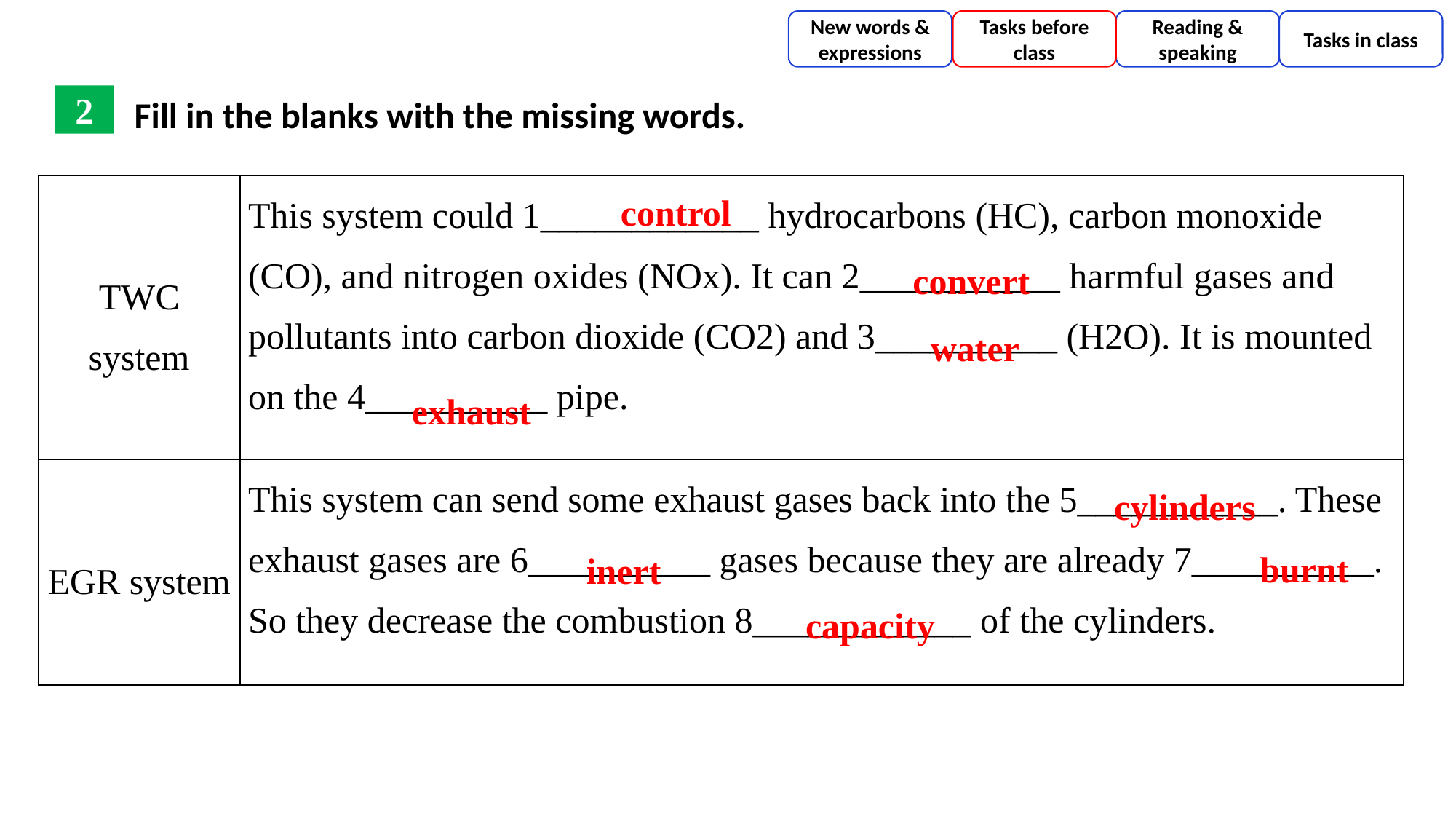

New words & expressions
Tasks before class
Reading & speaking
Tasks in class
Fill in the blanks with the missing words.

2
| TWC system | This system could 1\_\_\_\_\_\_\_\_\_\_\_\_ hydrocarbons (HC), carbon monoxide (CO), and nitrogen oxides (NOx). It can 2\_\_\_\_\_\_\_\_\_\_\_ harmful gases and pollutants into carbon dioxide (CO2) and 3\_\_\_\_\_\_\_\_\_\_ (H2O). It is mounted on the 4\_\_\_\_\_\_\_\_\_\_ pipe. |
| --- | --- |
| EGR system | This system can send some exhaust gases back into the 5\_\_\_\_\_\_\_\_\_\_\_. These exhaust gases are 6\_\_\_\_\_\_\_\_\_\_ gases because they are already 7\_\_\_\_\_\_\_\_\_\_. So they decrease the combustion 8\_\_\_\_\_\_\_\_\_\_\_\_ of the cylinders. |
control
convert
water
exhaust
cylinders
burnt
inert
capacity